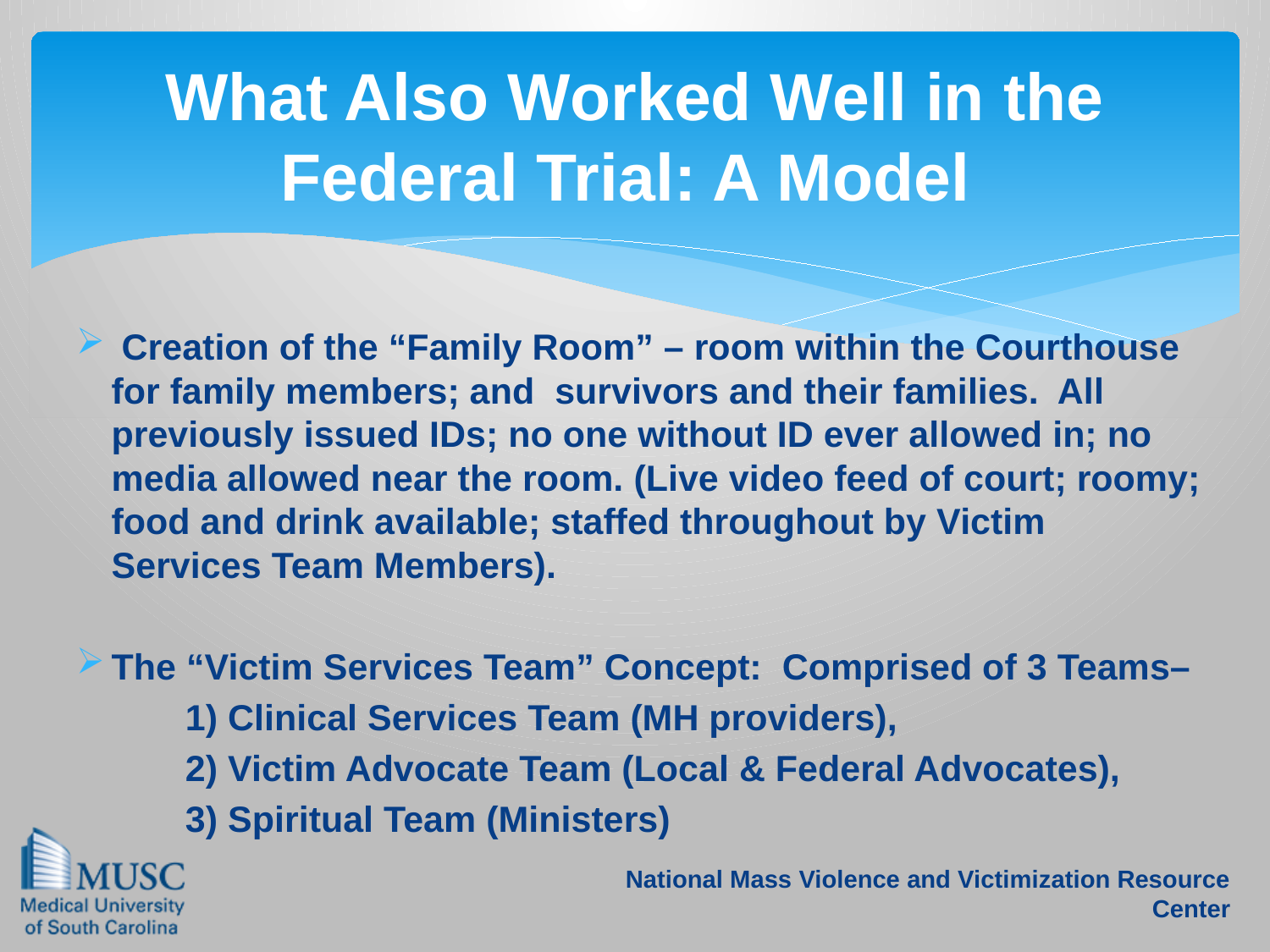

# What Also Worked Well in the Federal Trial: A Model
 Creation of the “Family Room” – room within the Courthouse for family members; and  survivors and their families.  All previously issued IDs; no one without ID ever allowed in; no media allowed near the room. (Live video feed of court; roomy; food and drink available; staffed throughout by Victim Services Team Members).

The “Victim Services Team” Concept:  Comprised of 3 Teams–
	1) Clinical Services Team (MH providers),
	2) Victim Advocate Team (Local & Federal Advocates),
	3) Spiritual Team (Ministers)

National Mass Violence and Victimization Resource Center